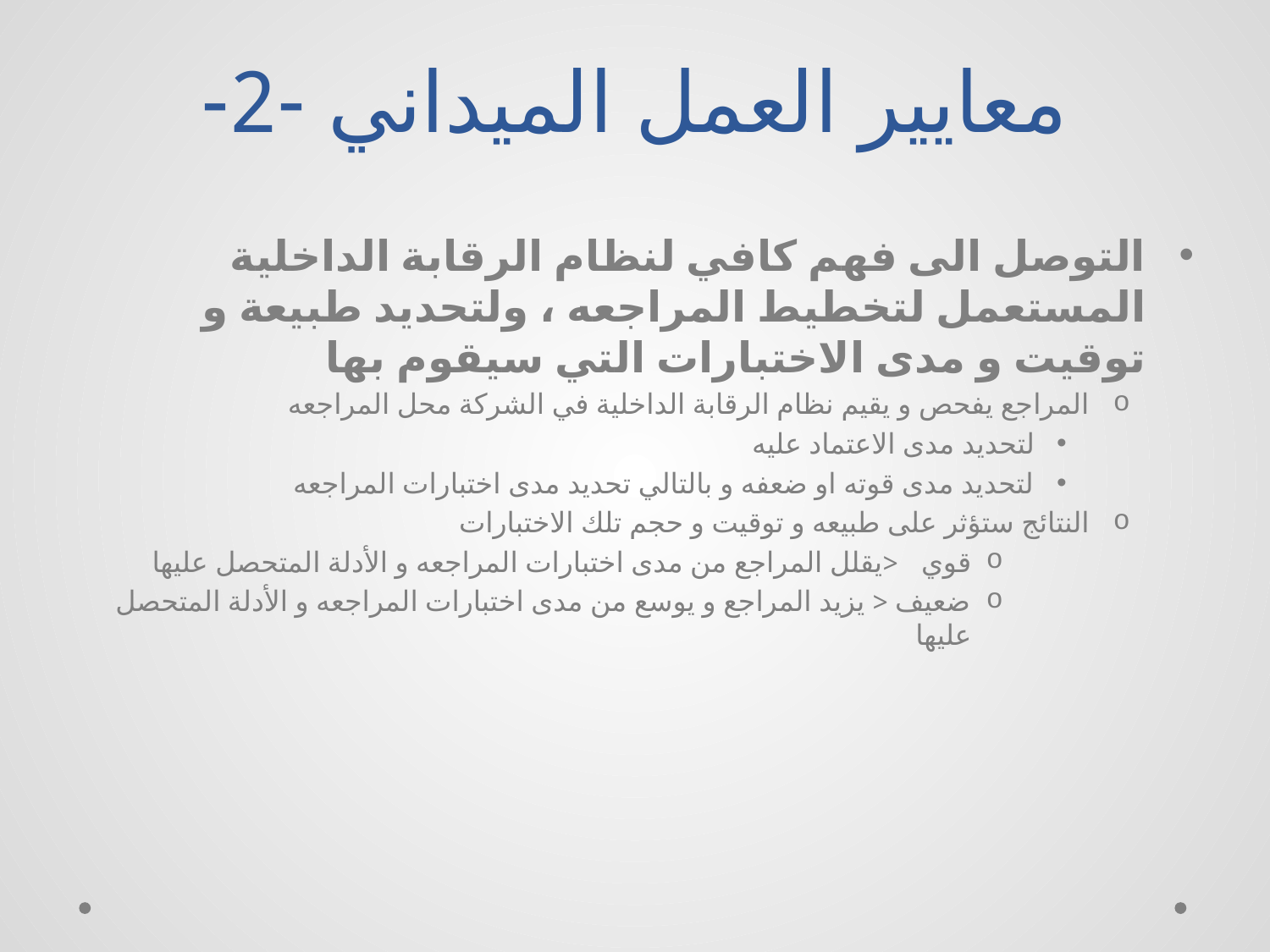

# معايير العمل الميداني -2-
التوصل الى فهم كافي لنظام الرقابة الداخلية المستعمل لتخطيط المراجعه ، ولتحديد طبيعة و توقيت و مدى الاختبارات التي سيقوم بها
المراجع يفحص و يقيم نظام الرقابة الداخلية في الشركة محل المراجعه
لتحديد مدى الاعتماد عليه
لتحديد مدى قوته او ضعفه و بالتالي تحديد مدى اختبارات المراجعه
النتائج ستؤثر على طبيعه و توقيت و حجم تلك الاختبارات
قوي   <يقلل المراجع من مدى اختبارات المراجعه و الأدلة المتحصل عليها
ضعيف < يزيد المراجع و يوسع من مدى اختبارات المراجعه و الأدلة المتحصل عليها